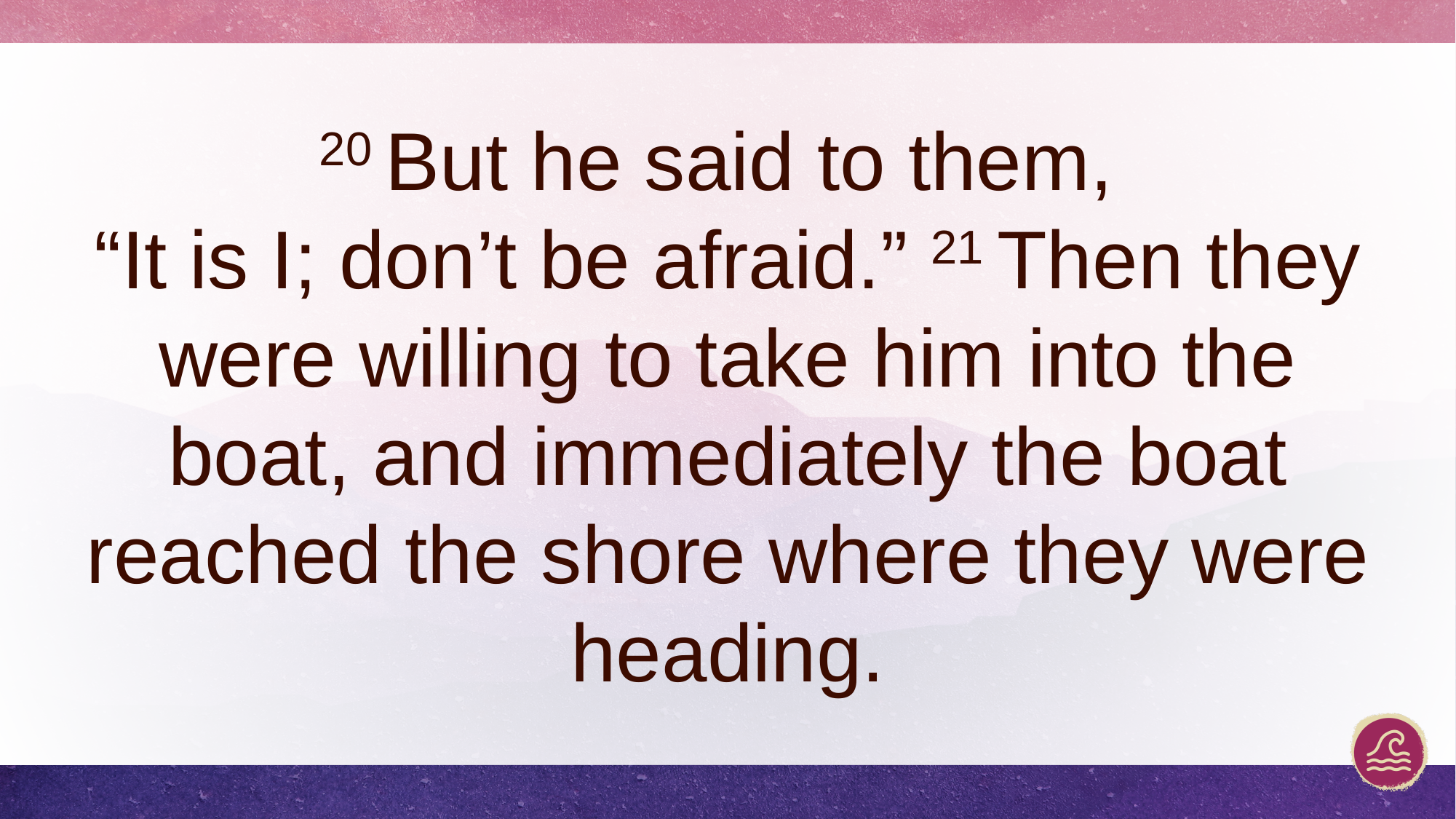

20 But he said to them, 
“It is I; don’t be afraid.” 21 Then they were willing to take him into the boat, and immediately the boat reached the shore where they were heading.